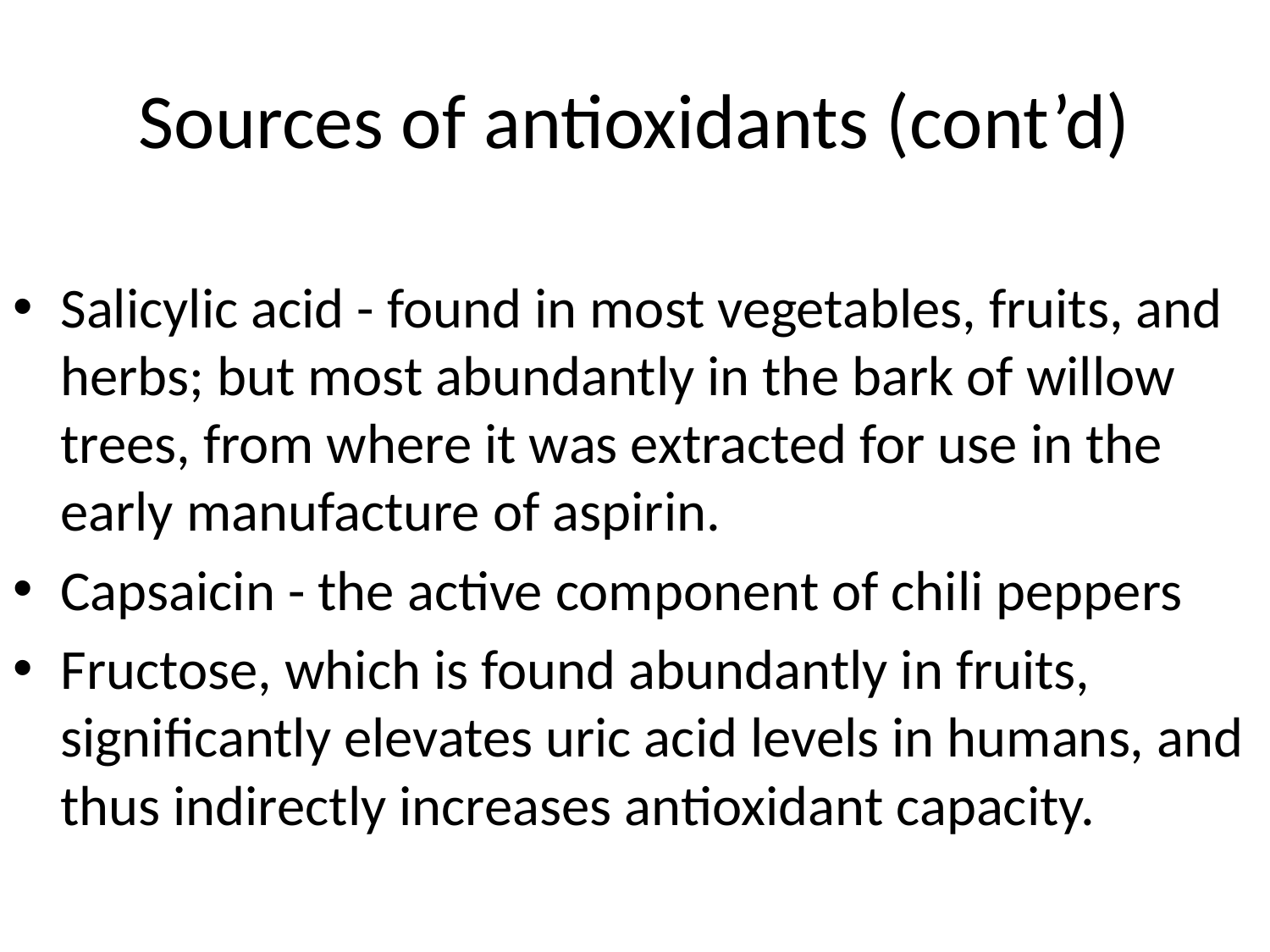

# Sources of antioxidants (cont’d)

Salicylic acid - found in most vegetables, fruits, and herbs; but most abundantly in the bark of willow trees, from where it was extracted for use in the early manufacture of aspirin.
Capsaicin - the active component of chili peppers
Fructose, which is found abundantly in fruits, significantly elevates uric acid levels in humans, and thus indirectly increases antioxidant capacity.